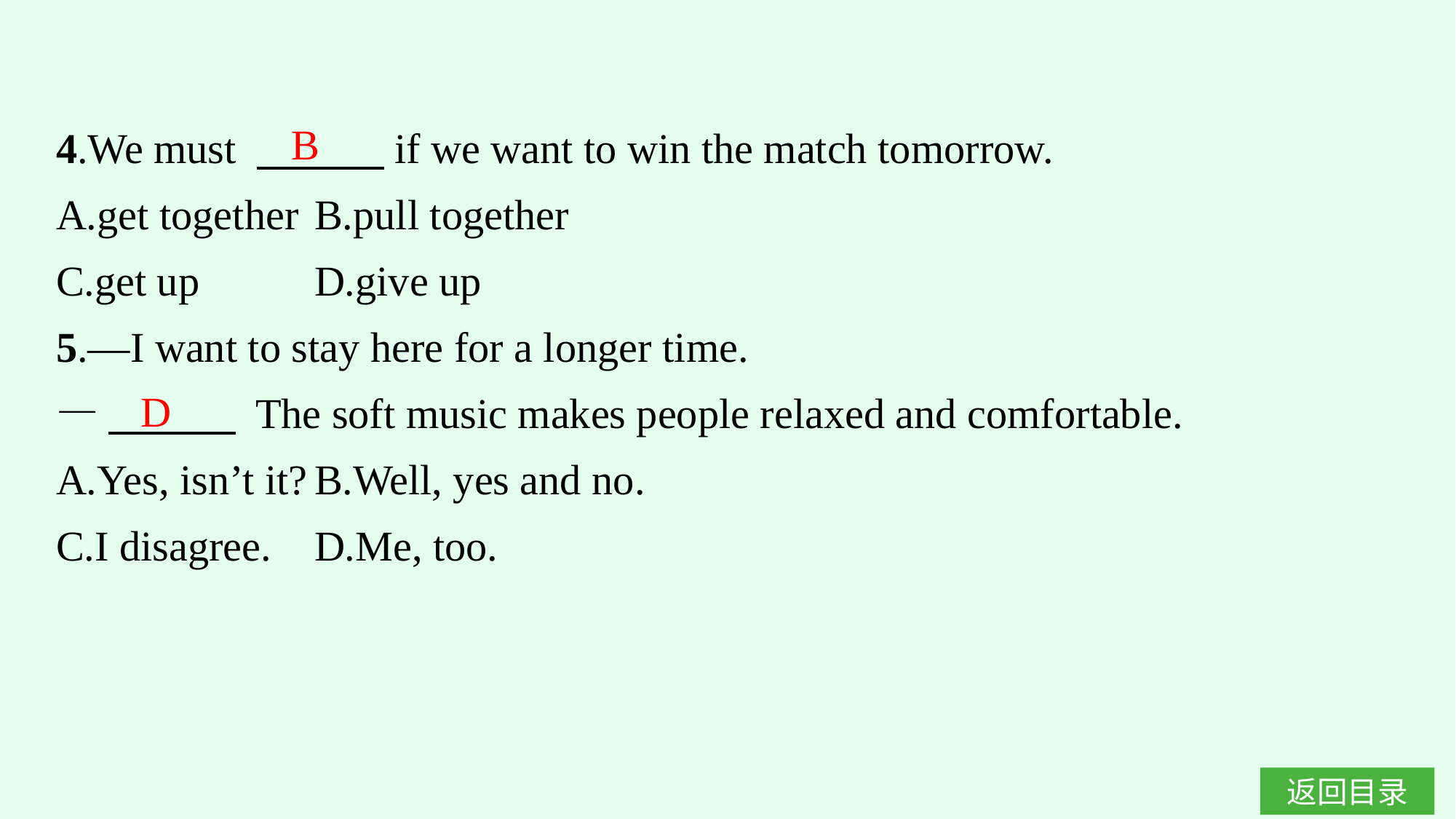

4.We must 　　　if we want to win the match tomorrow.
A.get together	B.pull together
C.get up	D.give up
5.—I want to stay here for a longer time.
—　　　 The soft music makes people relaxed and comfortable.
A.Yes, isn’t it?	B.Well, yes and no.
C.I disagree.	D.Me, too.
B
D